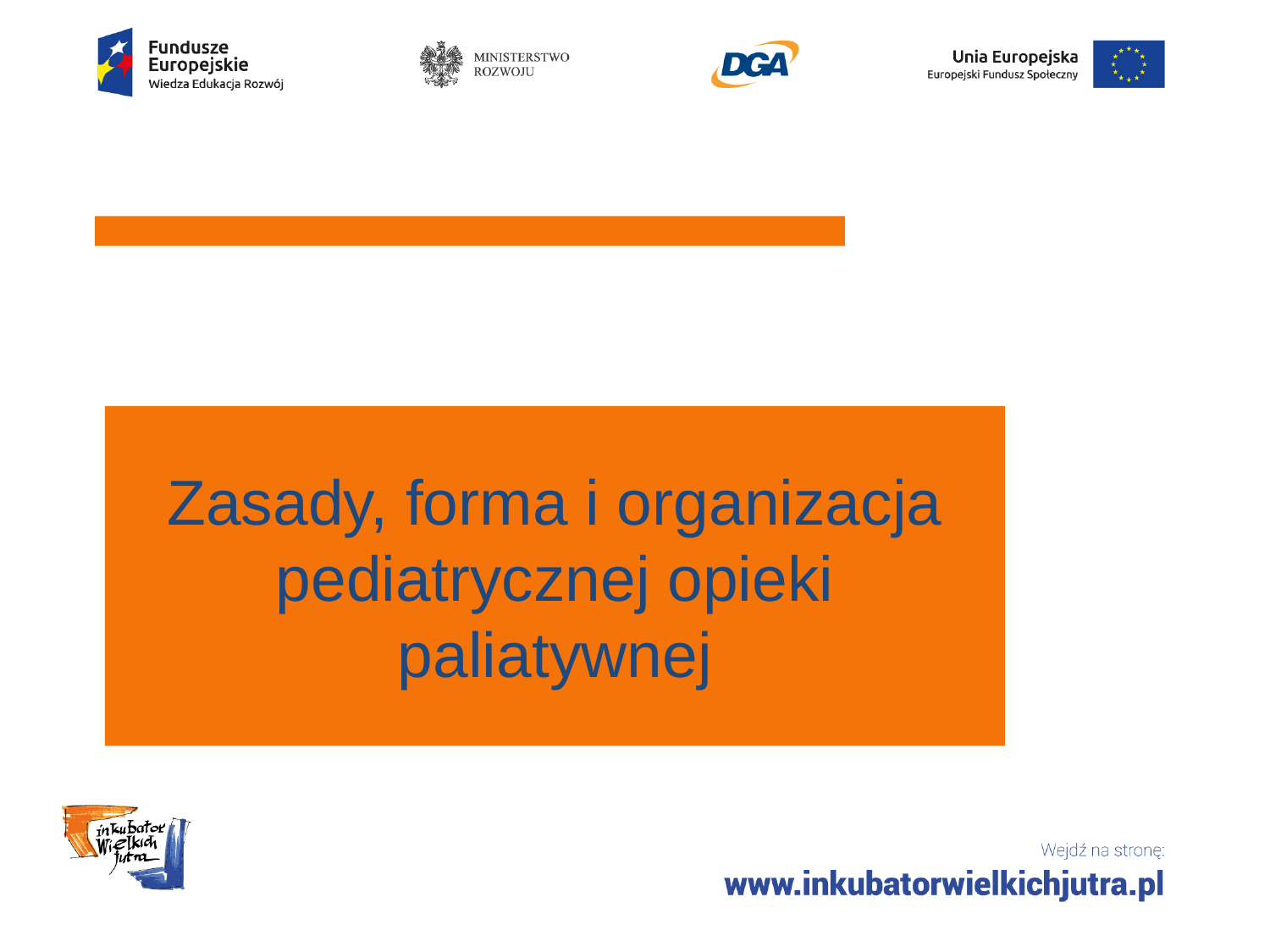

Zasady, forma i organizacja pediatrycznej opieki paliatywnej